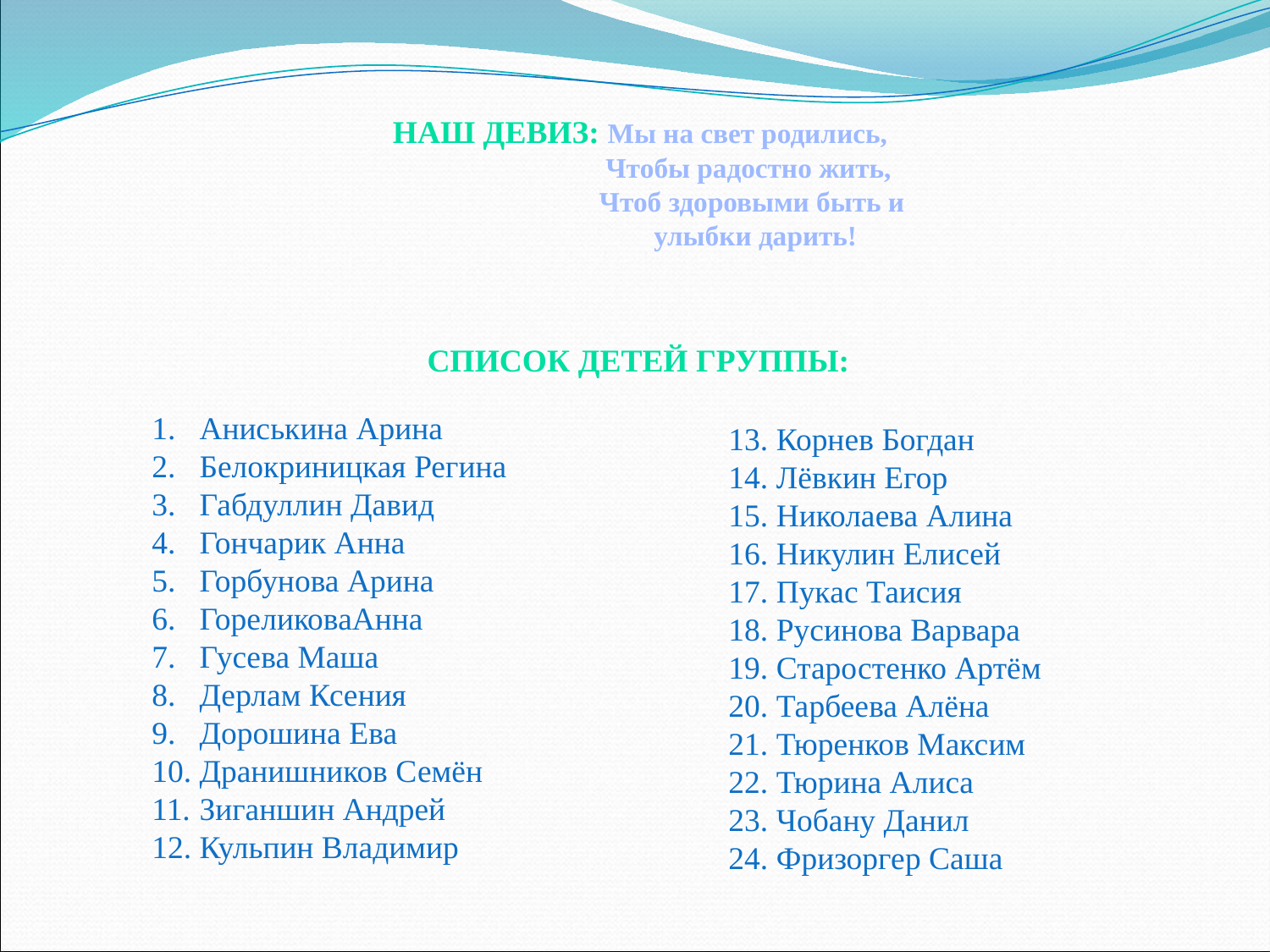

Наш девиз: Мы на свет родились,
                               Чтобы радостно жить,
                                Чтоб здоровыми быть и
                                 улыбки дарить!

Список детей группы:

Аниськина Арина
Белокриницкая Регина
Габдуллин Давид
Гончарик Анна
Горбунова Арина
ГореликоваАнна
Гусева Маша
Дерлам Ксения
Дорошина Ева
Дранишников Семён
Зиганшин Андрей
Кульпин Владимир
13. Корнев Богдан
14. Лёвкин Егор
15. Николаева Алина
16. Никулин Елисей
17. Пукас Таисия
18. Русинова Варвара
19. Старостенко Артём
20. Тарбеева Алёна
21. Тюренков Максим
22. Тюрина Алиса
23. Чобану Данил
24. Фризоргер Саша